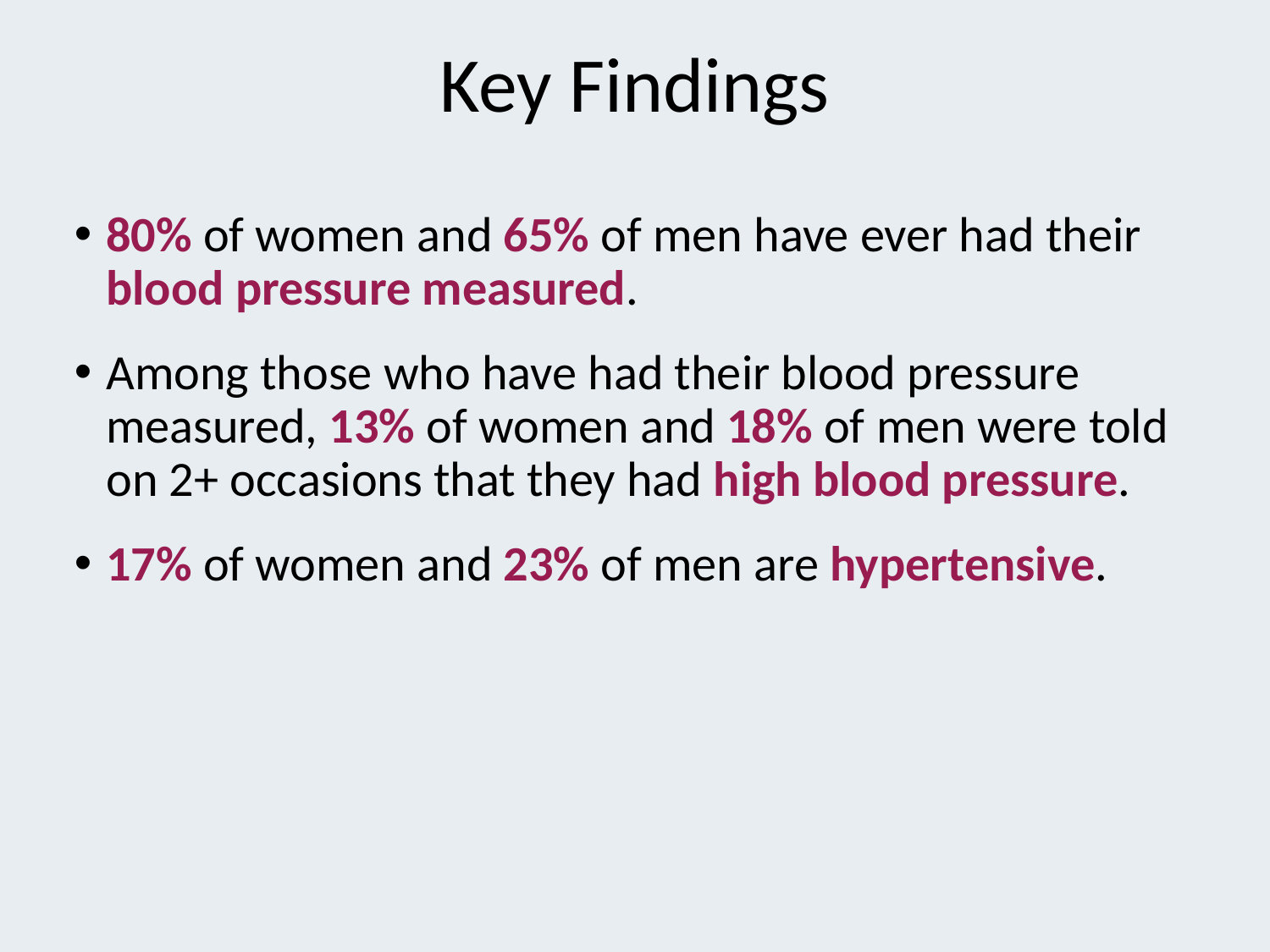

# Key Findings
80% of women and 65% of men have ever had their blood pressure measured.
Among those who have had their blood pressure measured, 13% of women and 18% of men were told on 2+ occasions that they had high blood pressure.
17% of women and 23% of men are hypertensive.